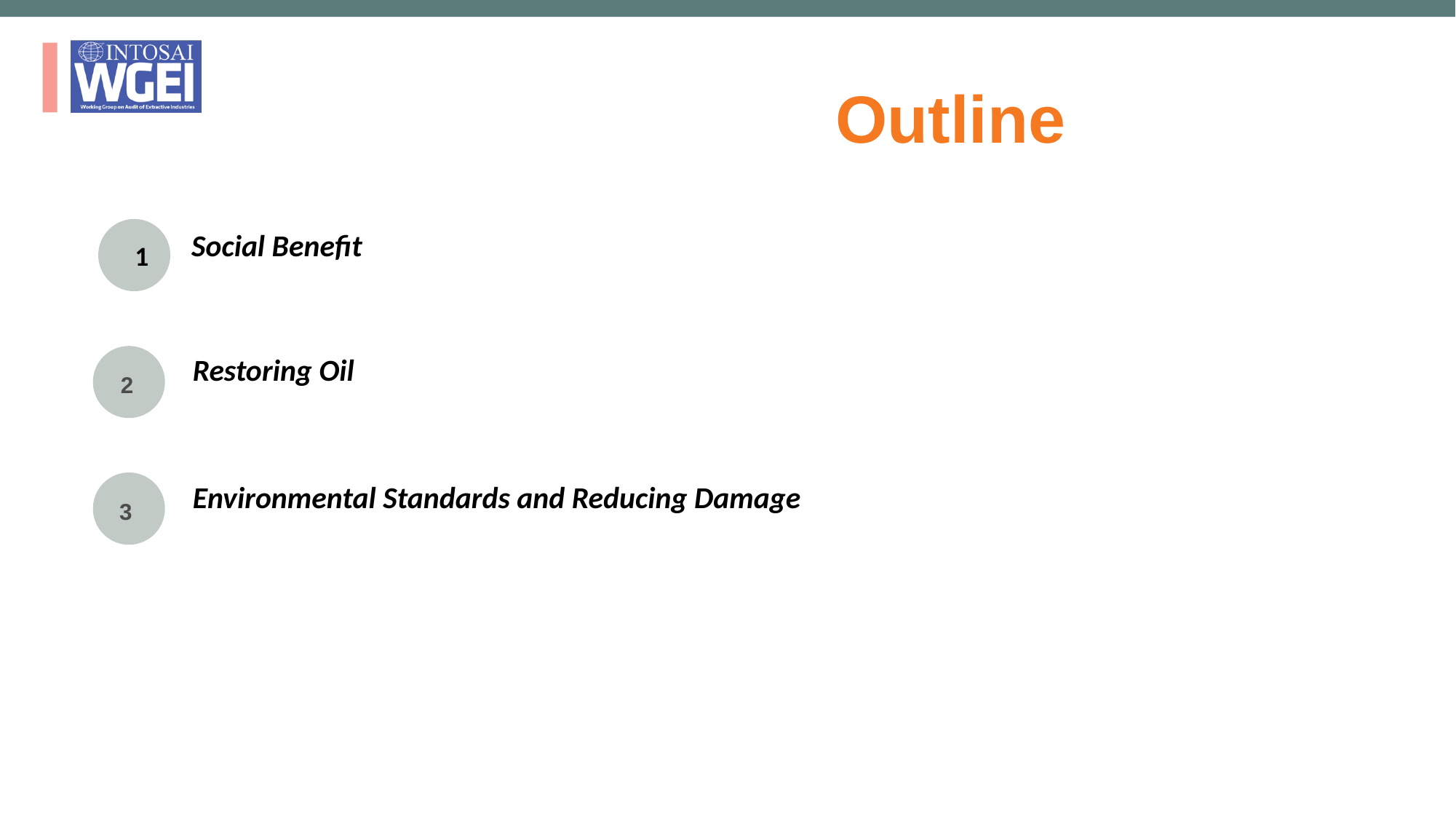

1
Social Benefit

Restoring Oil
2

Environmental Standards and Reducing Damage
3